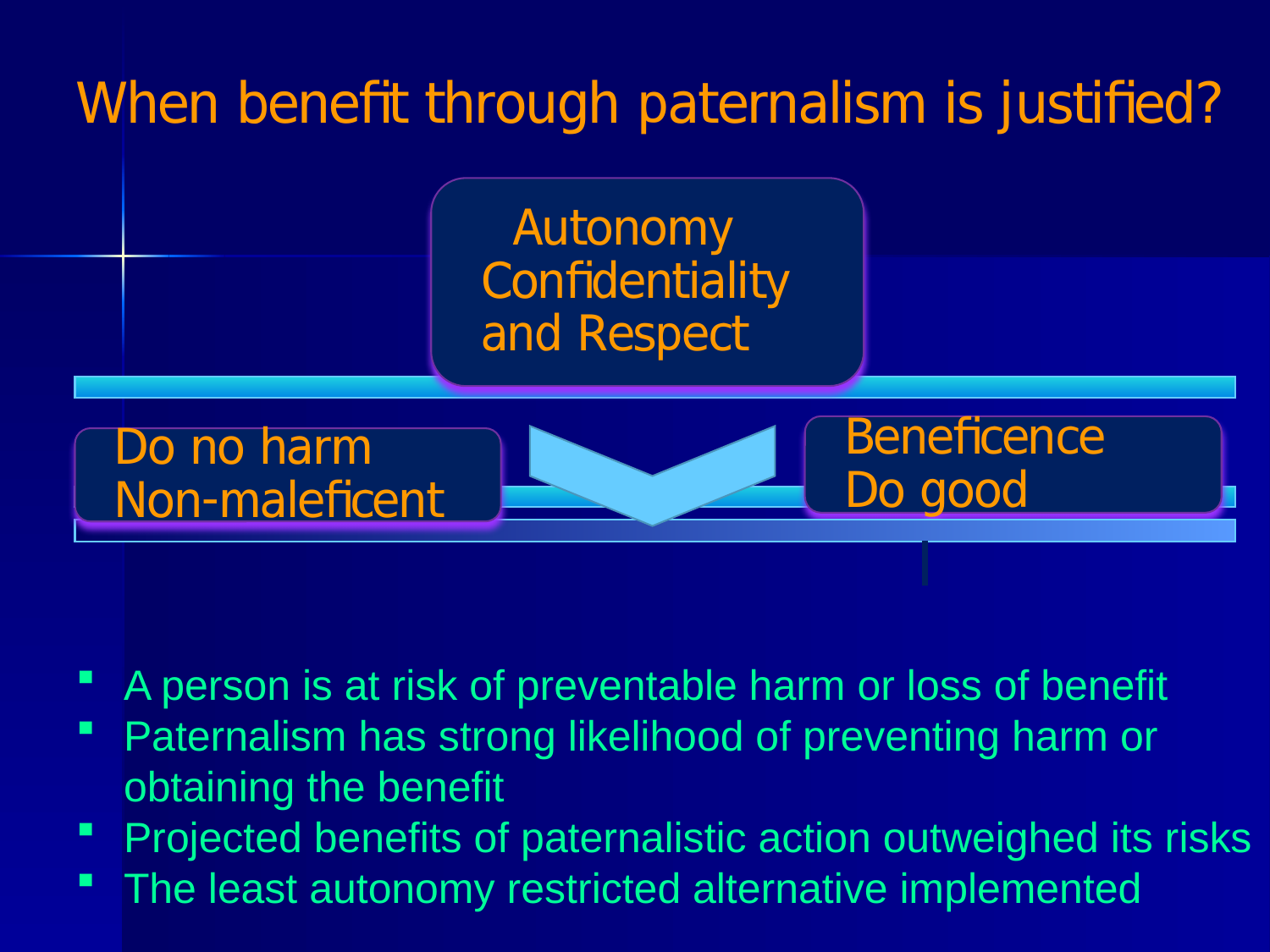

When benefit through paternalism is justified?
  Autonomy Confidentiality and Respect
Beneficence    Do good
Do no harm  Non-maleficent

A person is at risk of preventable harm or loss of benefit
Paternalism has strong likelihood of preventing harm or obtaining the benefit
Projected benefits of paternalistic action outweighed its risks
The least autonomy restricted alternative implemented